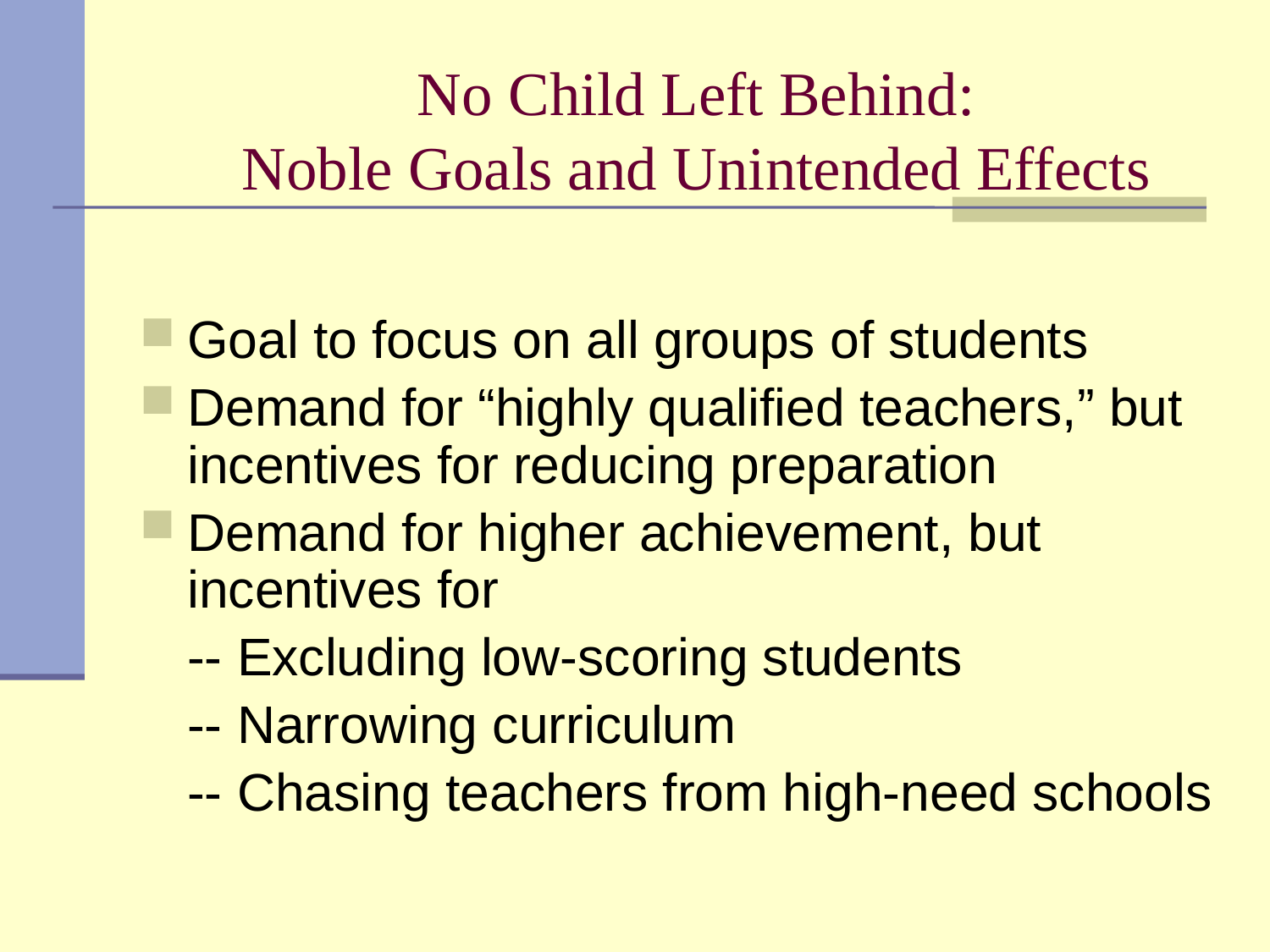

# No Child Left Behind: Noble Goals and Unintended Effects
Goal to focus on all groups of students
Demand for “highly qualified teachers,” but incentives for reducing preparation
Demand for higher achievement, but incentives for
	-- Excluding low-scoring students
	-- Narrowing curriculum
	-- Chasing teachers from high-need schools